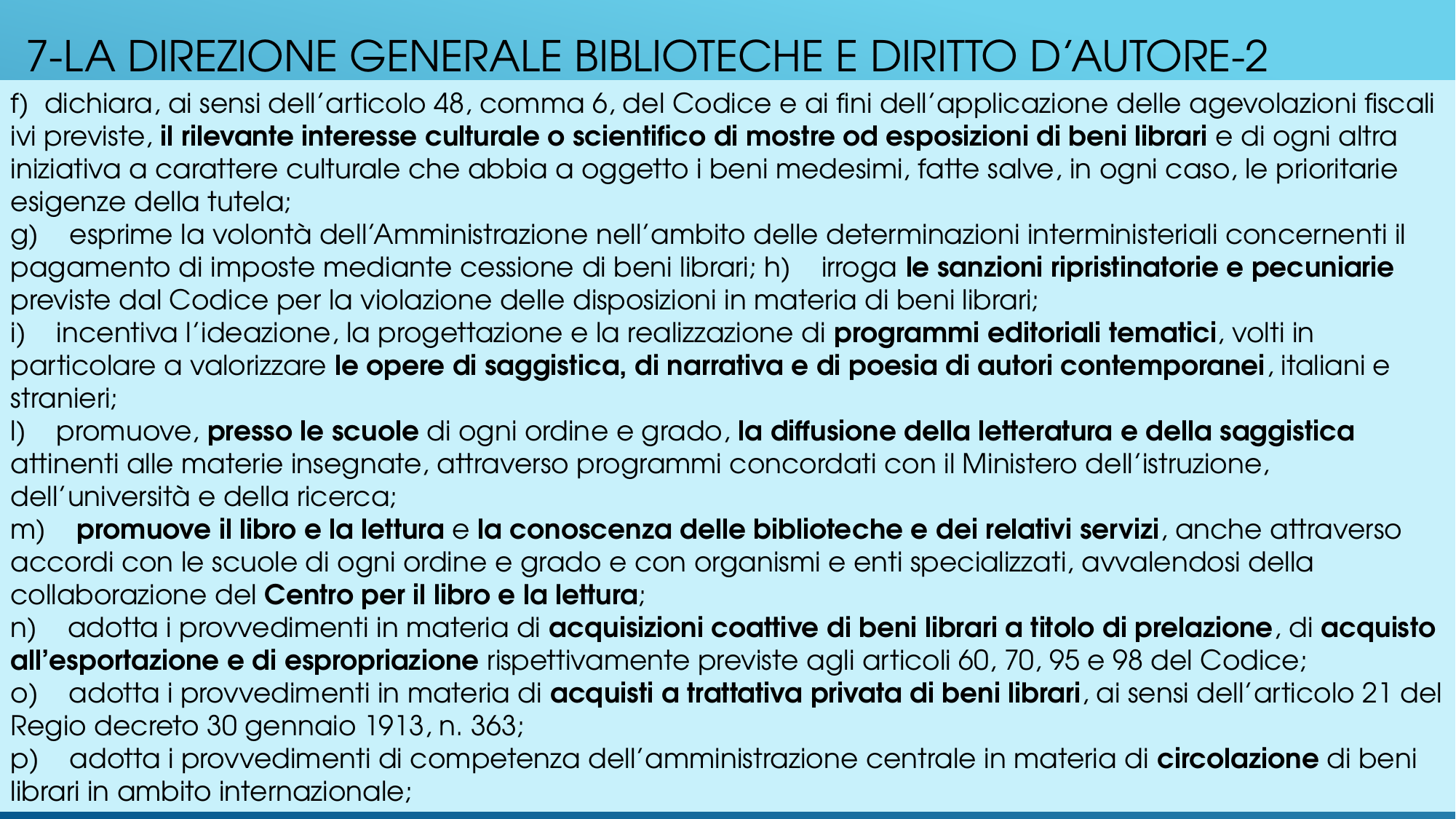

# 7-LA DIREZIONE GENERALE biblioteche e diritto d’autore-2
f)  dichiara, ai sensi dell’articolo 48, comma 6, del Codice e ai fini dell’applicazione delle agevolazioni fiscali ivi previste, il rilevante interesse culturale o scientifico di mostre od esposizioni di beni librari e di ogni altra iniziativa a carattere culturale che abbia a oggetto i beni medesimi, fatte salve, in ogni caso, le prioritarie esigenze della tutela;
g)    esprime la volontà dell’Amministrazione nell’ambito delle determinazioni interministeriali concernenti il pagamento di imposte mediante cessione di beni librari; h)    irroga le sanzioni ripristinatorie e pecuniarie previste dal Codice per la violazione delle disposizioni in materia di beni librari;
i)    incentiva l’ideazione, la progettazione e la realizzazione di programmi editoriali tematici, volti in particolare a valorizzare le opere di saggistica, di narrativa e di poesia di autori contemporanei, italiani e stranieri;
l)    promuove, presso le scuole di ogni ordine e grado, la diffusione della letteratura e della saggistica attinenti alle materie insegnate, attraverso programmi concordati con il Ministero dell’istruzione, dell’università e della ricerca;
m)    promuove il libro e la lettura e la conoscenza delle biblioteche e dei relativi servizi, anche attraverso accordi con le scuole di ogni ordine e grado e con organismi e enti specializzati, avvalendosi della collaborazione del Centro per il libro e la lettura;
n)    adotta i provvedimenti in materia di acquisizioni coattive di beni librari a titolo di prelazione, di acquisto all’esportazione e di espropriazione rispettivamente previste agli articoli 60, 70, 95 e 98 del Codice;
o)    adotta i provvedimenti in materia di acquisti a trattativa privata di beni librari, ai sensi dell’articolo 21 del Regio decreto 30 gennaio 1913, n. 363;
p)    adotta i provvedimenti di competenza dell’amministrazione centrale in materia di circolazione di beni librari in ambito internazionale;